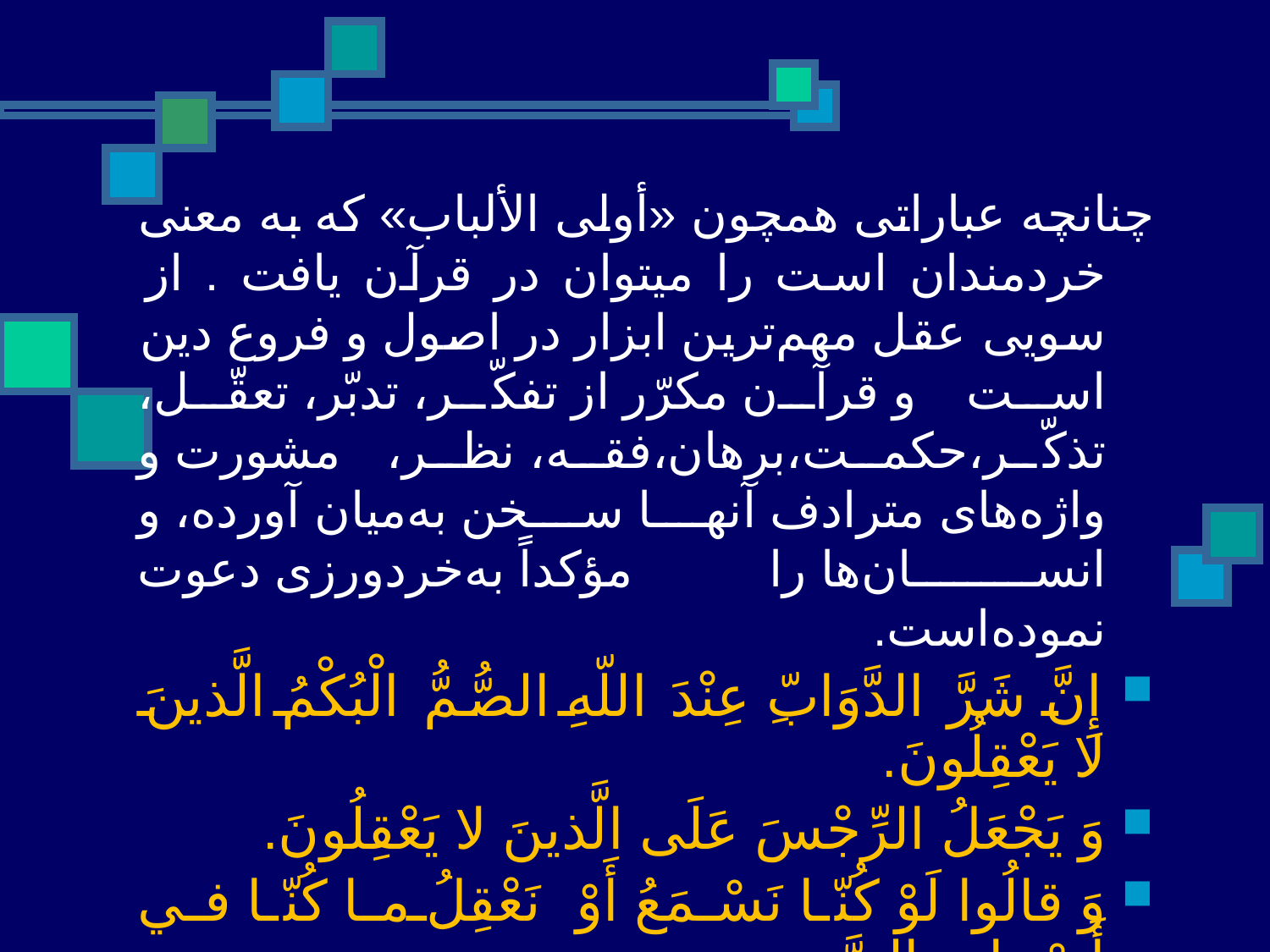

چنانچه عباراتی همچون «أولی الألباب» که به معنی خردمندان است را میتوان در قرآن یافت . از سویی عقل مهم‌ترين ابزار در اصول و فروع دين است و قرآن مکرّر از تفکّر، تدبّر، تعقّل، تذکّر،حکمت،برهان،فقه، نظر، مشورت و واژه‌های مترادف آنها سخن به‌میان آورده، و انسان‌ها را مؤکداً به‌خردورزی دعوت نموده‌است.
إِنَّ شَرَّ الدَّوَابّ‏ِ عِنْدَ اللّهِ الصُّمُّ الْبُكْمُ الَّذينَ لا يَعْقِلُونَ.
وَ يَجْعَلُ الرِّجْسَ عَلَى الَّذينَ لا يَعْقِلُونَ.
وَ قالُوا لَوْ كُنّا نَسْمَعُ أَوْ نَعْقِلُ ما كُنّا في أَصْحابِ السَّعيرِ
خردورزی، جان‌مایه دین و دینداری، و پایه اصلی جامعه آرمانی اسلام است